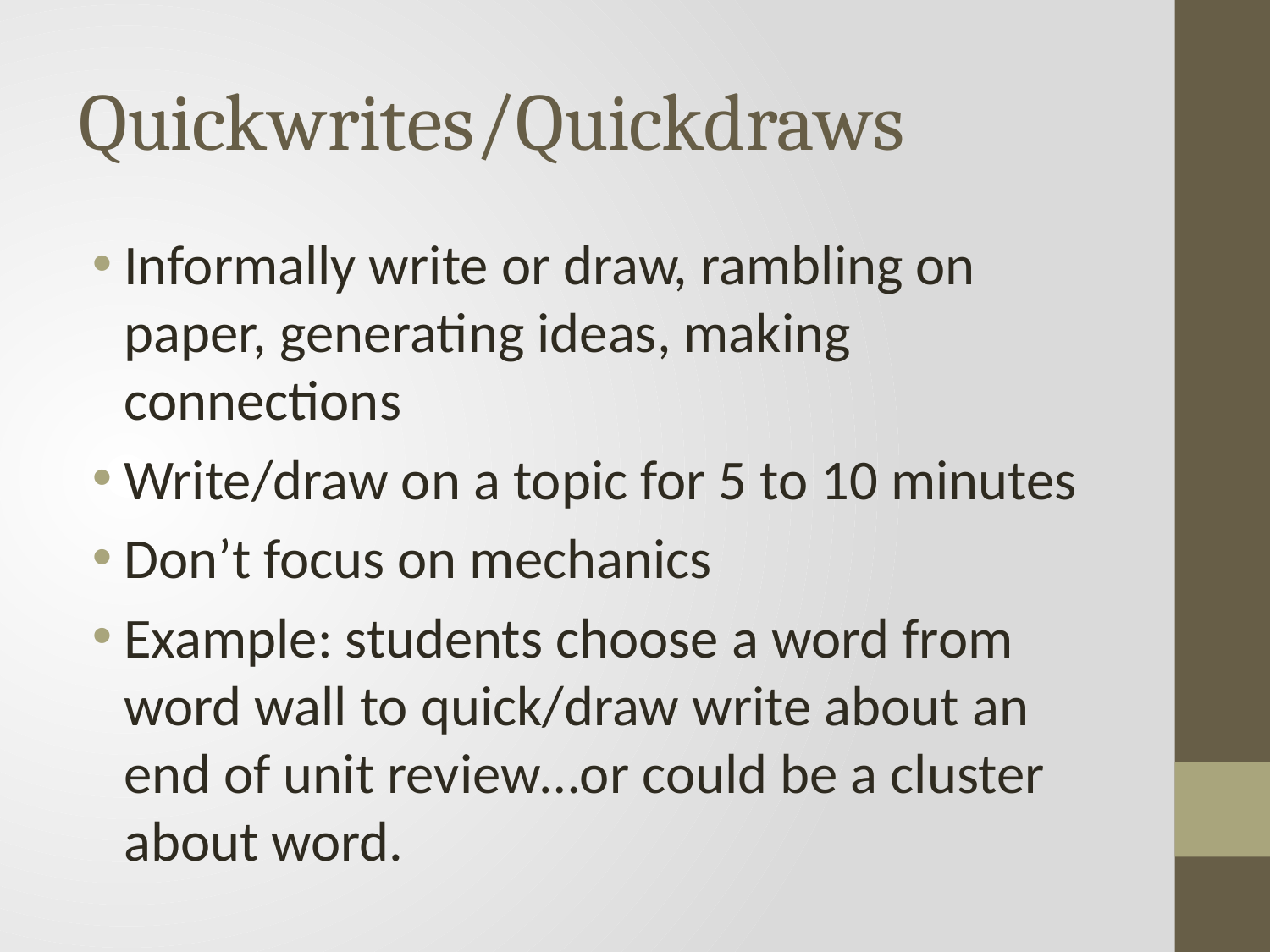

# Quickwrites/Quickdraws
Informally write or draw, rambling on paper, generating ideas, making connections
Write/draw on a topic for 5 to 10 minutes
Don’t focus on mechanics
Example: students choose a word from word wall to quick/draw write about an end of unit review…or could be a cluster about word.